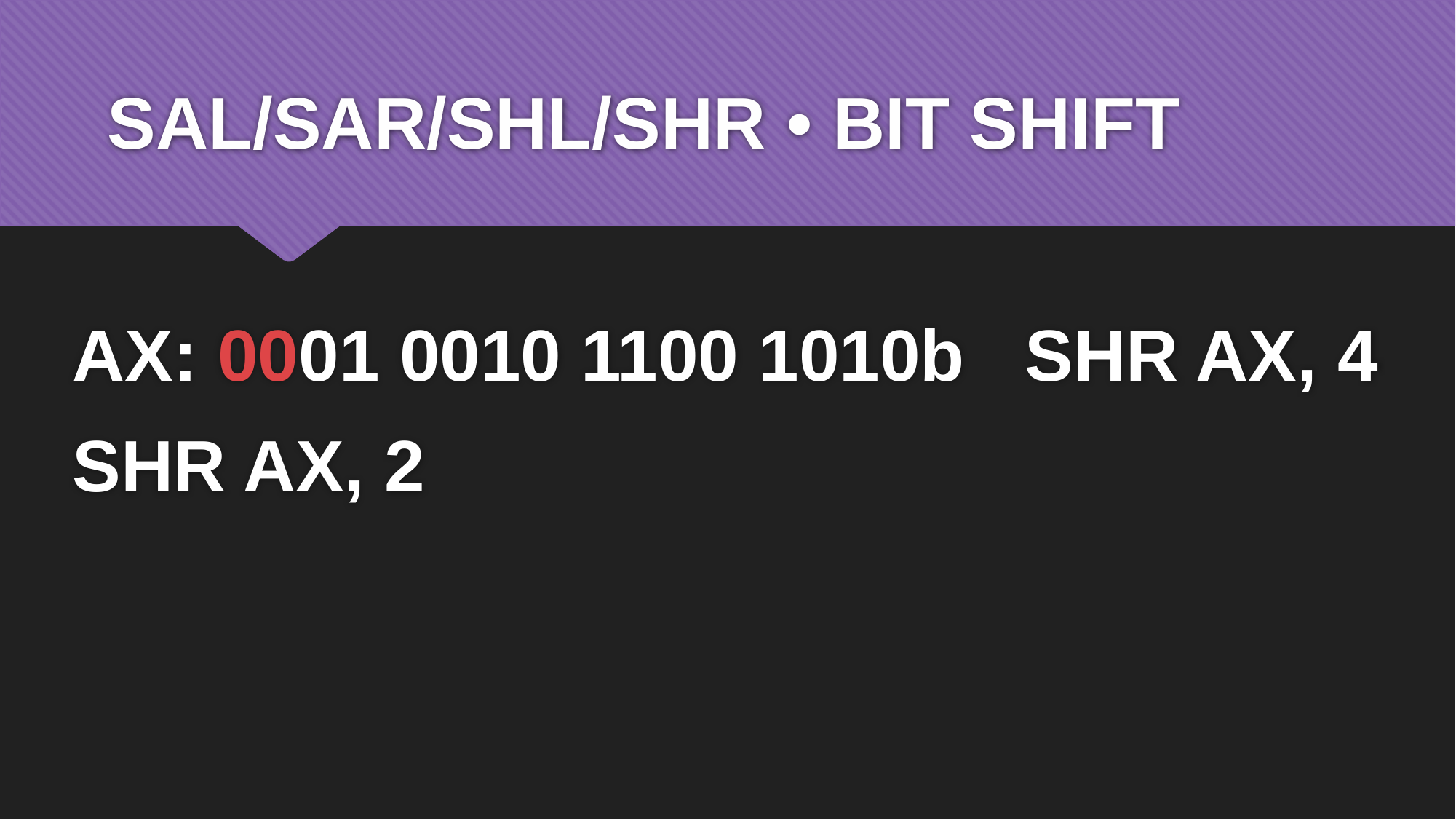

# SAL/SAR/SHL/SHR • BIT SHIFT
AX: 0001 0010 1100 1010b   SHR AX, 4
SHR AX, 2